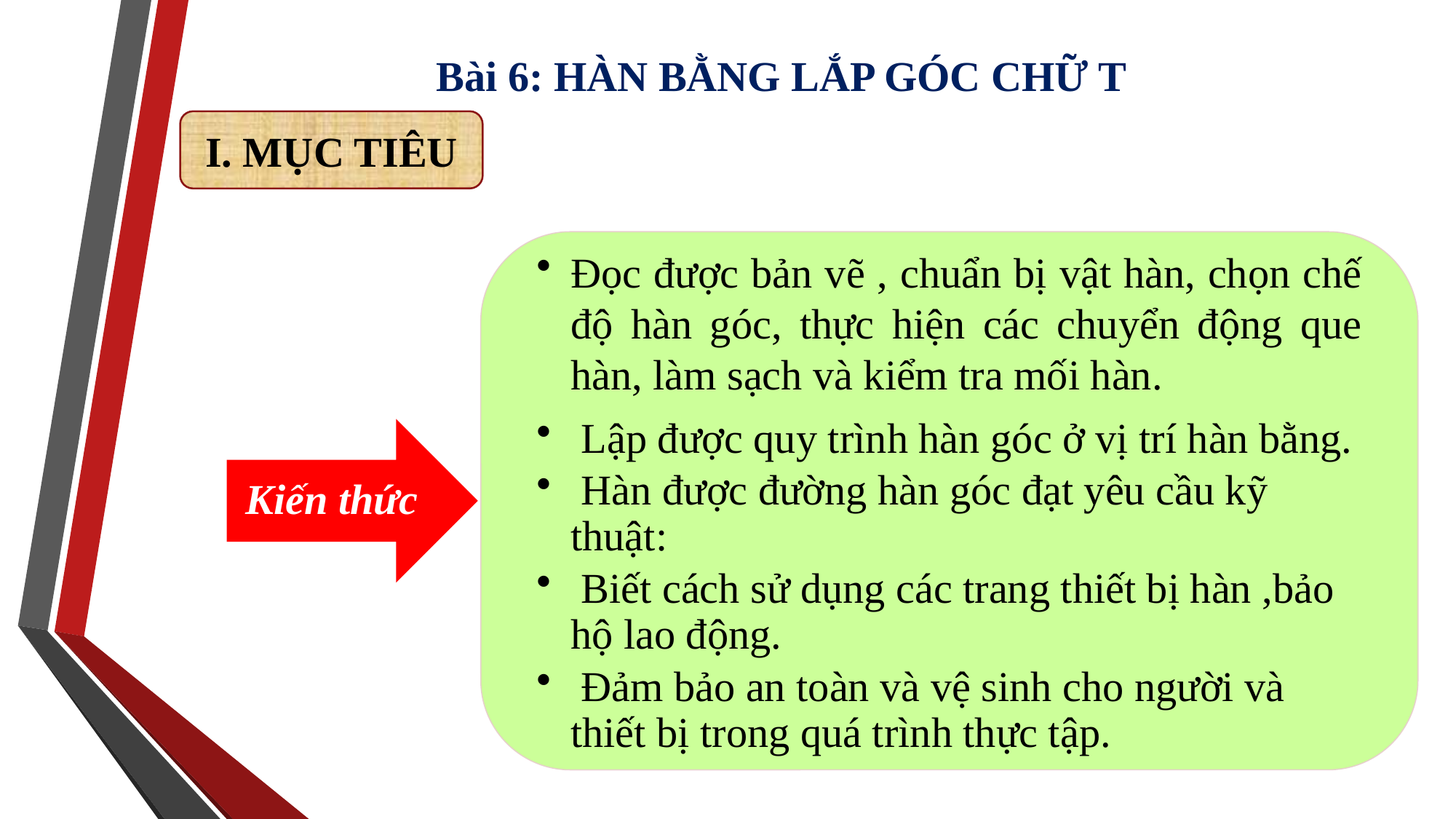

Bài 6: HÀN BẰNG LẮP GÓC CHỮ T
I. MỤC TIÊU
Đọc được bản vẽ , chuẩn bị vật hàn, chọn chế độ hàn góc, thực hiện các chuyển động que hàn, làm sạch và kiểm tra mối hàn.
 Lập được quy trình hàn góc ở vị trí hàn bằng.
 Hàn được đường hàn góc đạt yêu cầu kỹ thuật:
 Biết cách sử dụng các trang thiết bị hàn ,bảo hộ lao động.
 Đảm bảo an toàn và vệ sinh cho người và thiết bị trong quá trình thực tập.
Kiến thức